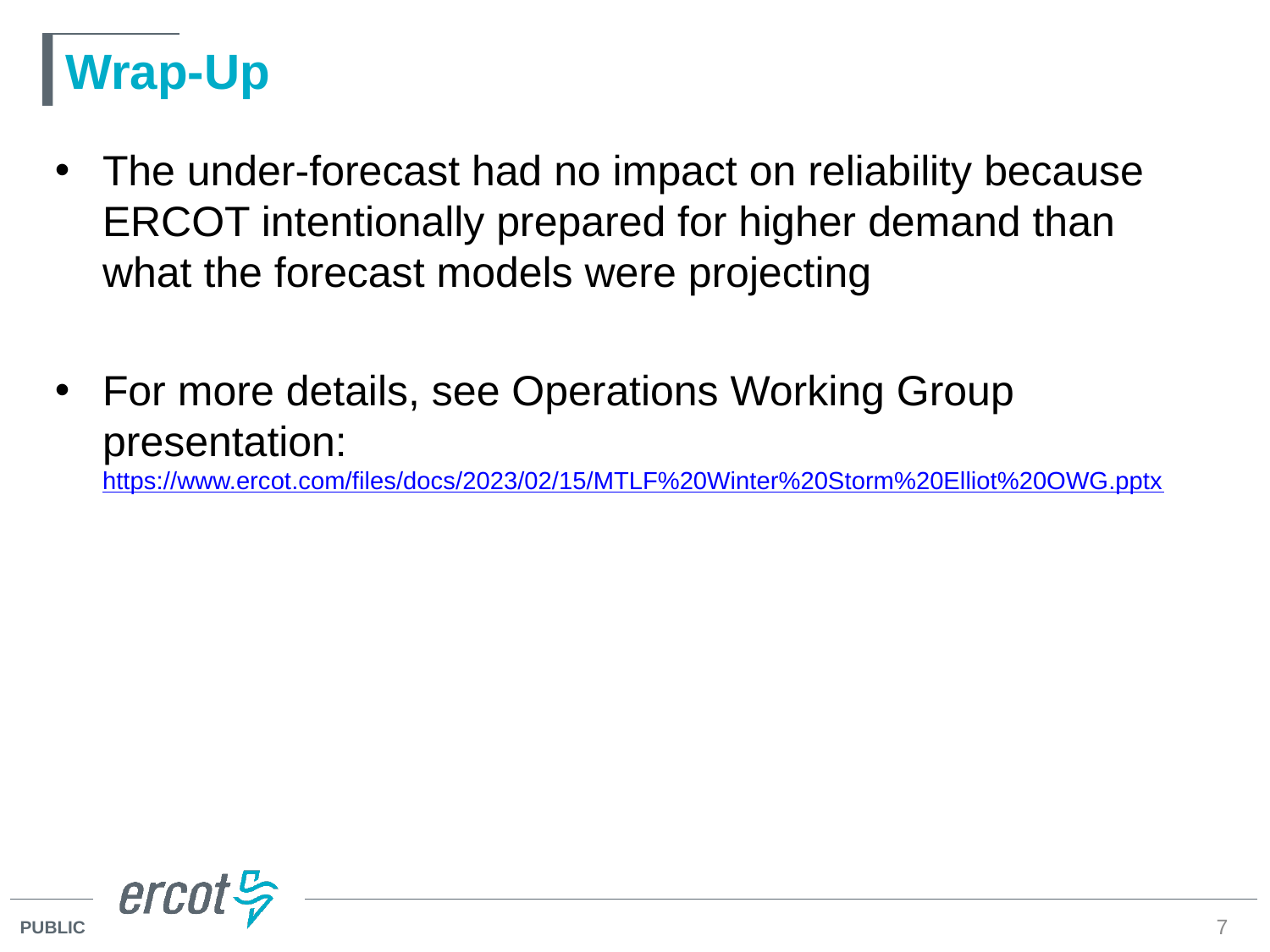

# Wrap-Up
The under-forecast had no impact on reliability because ERCOT intentionally prepared for higher demand than what the forecast models were projecting

For more details, see Operations Working Group presentation: https://www.ercot.com/files/docs/2023/02/15/MTLF%20Winter%20Storm%20Elliot%20OWG.pptx

7